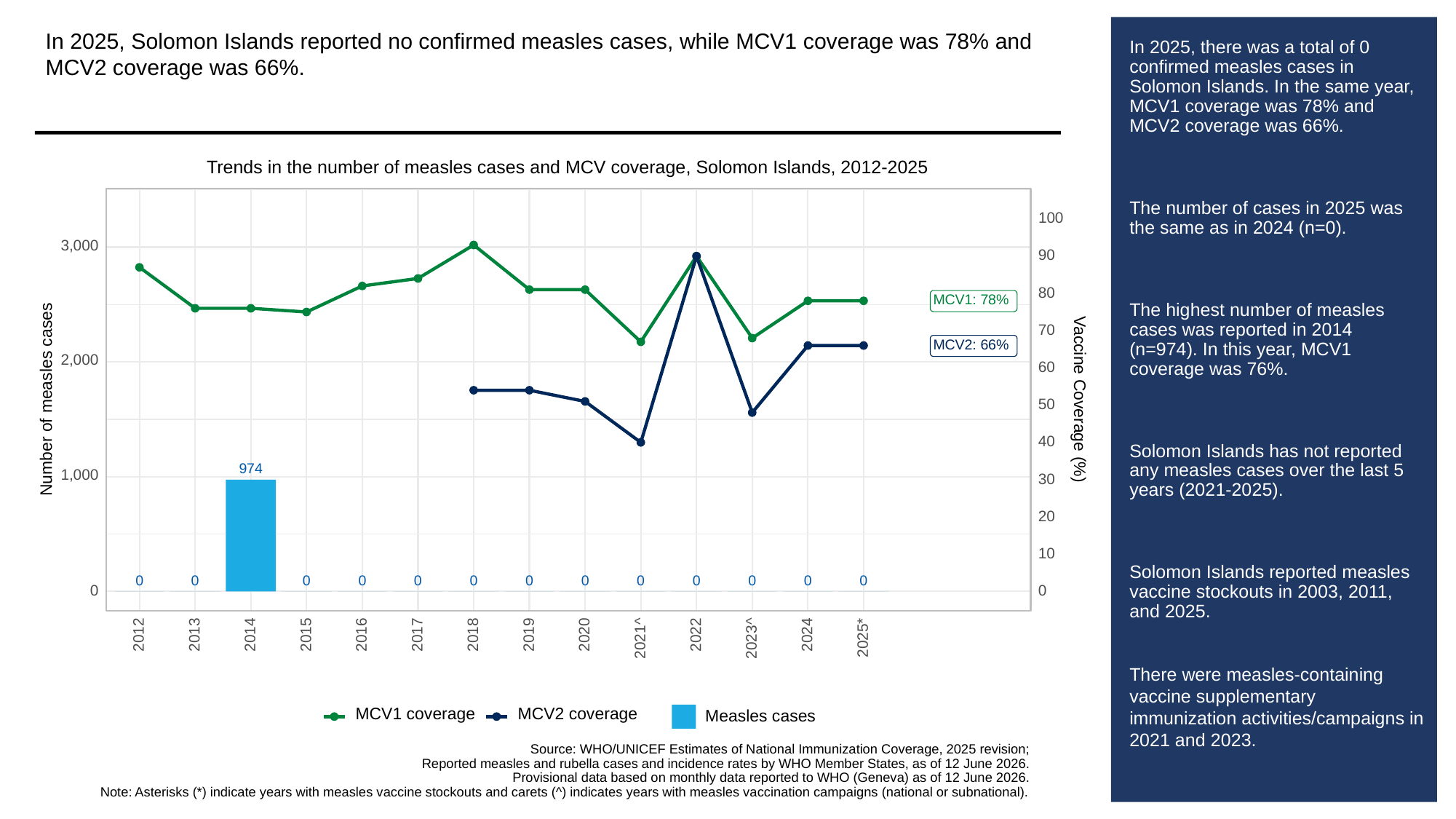

In 2025, Solomon Islands reported no confirmed measles cases, while MCV1 coverage was 78% and MCV2 coverage was 66%.
# In 2025, there was a total of 0 confirmed measles cases in Solomon Islands. In the same year, MCV1 coverage was 78% and MCV2 coverage was 66%.

The number of cases in 2025 was the same as in 2024 (n=0).

The highest number of measles cases was reported in 2014 (n=974). In this year, MCV1 coverage was 76%.

Solomon Islands has not reported any measles cases over the last 5 years (2021-2025).

Solomon Islands reported measles vaccine stockouts in 2003, 2011, and 2025.

There were measles-containing vaccine supplementary immunization activities/campaigns in 2021 and 2023.

Trends in the number of measles cases and MCV coverage, Solomon Islands, 2012-2025

100
3,000

90

80

MCV1: 78%

70

MCV2: 66%

2,000

60

Vaccine Coverage (%)
Number of measles cases

50

40

974
1,000
30

20

10
0
0
0
0
0
0
0
0
0
0
0
0
0
0
0

2013
2012
2014
2015
2016
2017
2018
2019
2020
2022
2024
2025*
2023^
2021^

MCV1 coverage
MCV2 coverage
Measles cases

Source: WHO/UNICEF Estimates of National Immunization Coverage, 2025 revision;
Reported measles and rubella cases and incidence rates by WHO Member States, as of 12 June 2026.
Provisional data based on monthly data reported to WHO (Geneva) as of 12 June 2026.
Note: Asterisks (*) indicate years with measles vaccine stockouts and carets (^) indicates years with measles vaccination campaigns (national or subnational).